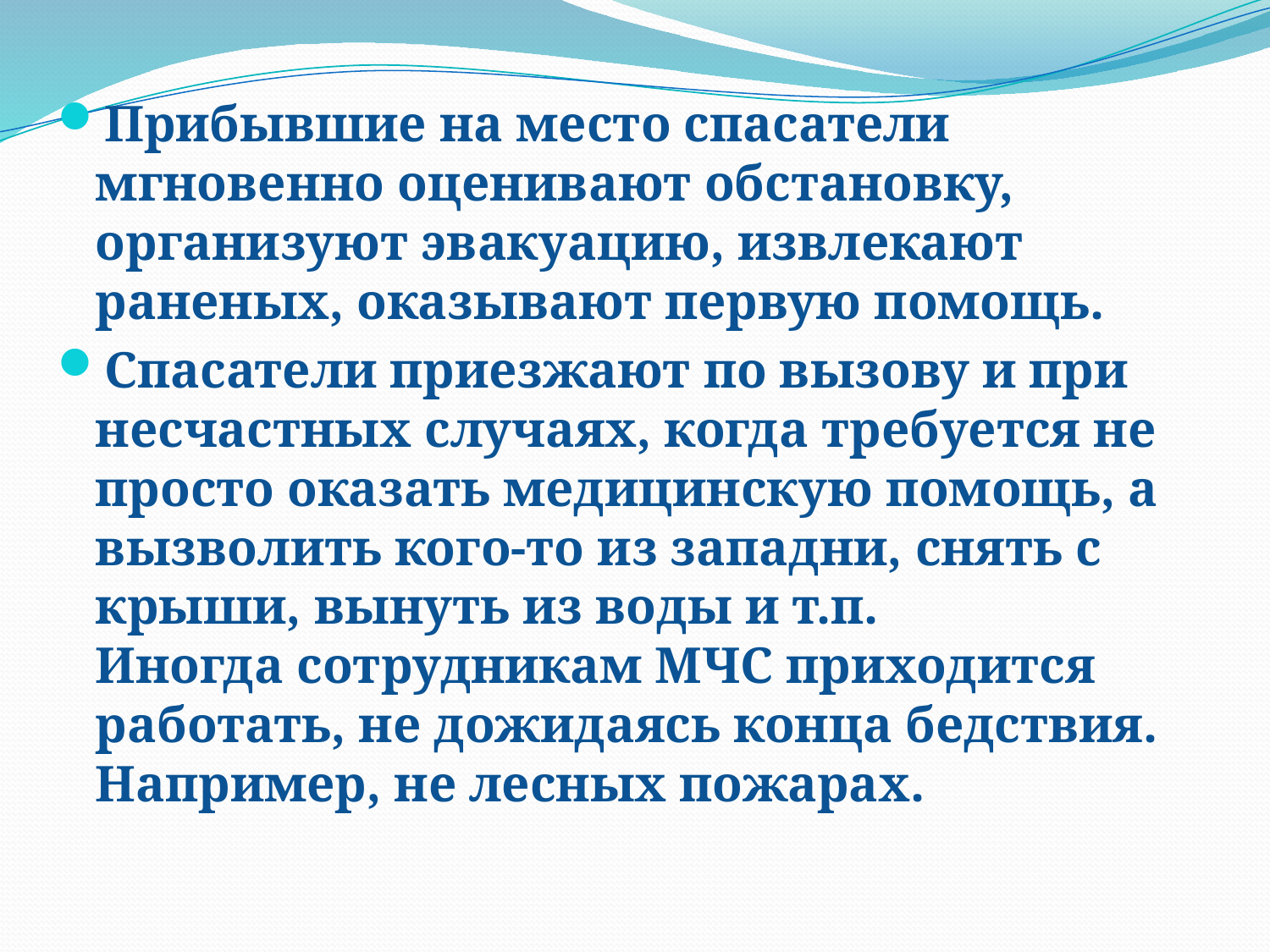

Прибывшие на место спасатели мгновенно оценивают обстановку, организуют эвакуацию, извлекают раненых, оказывают первую помощь.
Спасатели приезжают по вызову и при несчастных случаях, когда требуется не просто оказать медицинскую помощь, а вызволить кого-то из западни, снять с крыши, вынуть из воды и т.п.
Иногда сотрудникам МЧС приходится работать, не дожидаясь конца бедствия. Например, не лесных пожарах.